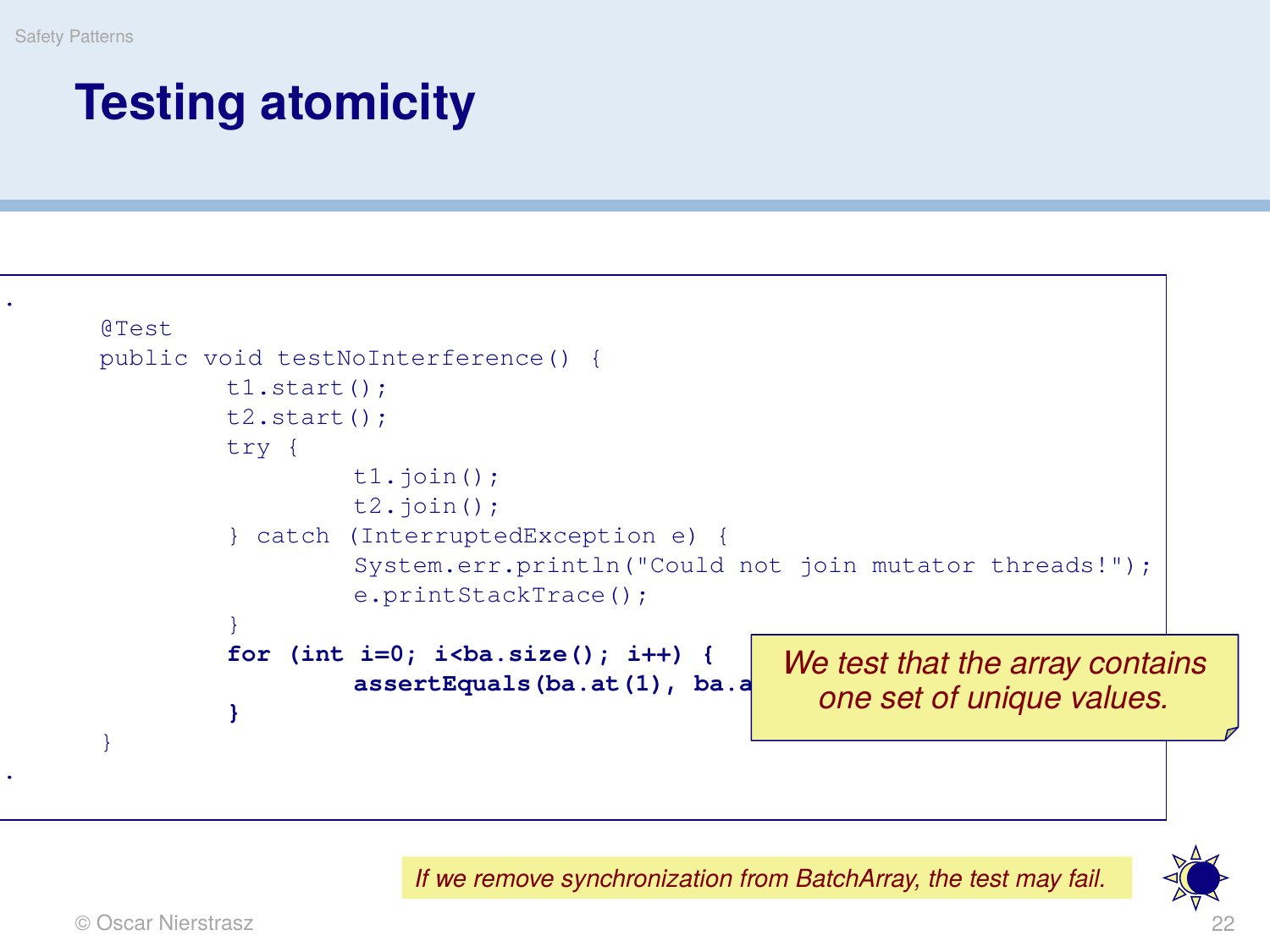

Safety Patterns
# Testing atomicity
...
	@Test
	public void testNoInterference() {
		t1.start();
		t2.start();
		try {
			t1.join();
			t2.join();
		} catch (InterruptedException e) {
			System.err.println("Could not join mutator threads!");
			e.printStackTrace();
		}
		for (int i=0; i<ba.size(); i++) {
			assertEquals(ba.at(1), ba.at(i));
		}
	}
...
}
We test that the array contains one set of unique values.

If we remove synchronization from BatchArray, the test may fail.
© Oscar Nierstrasz
22